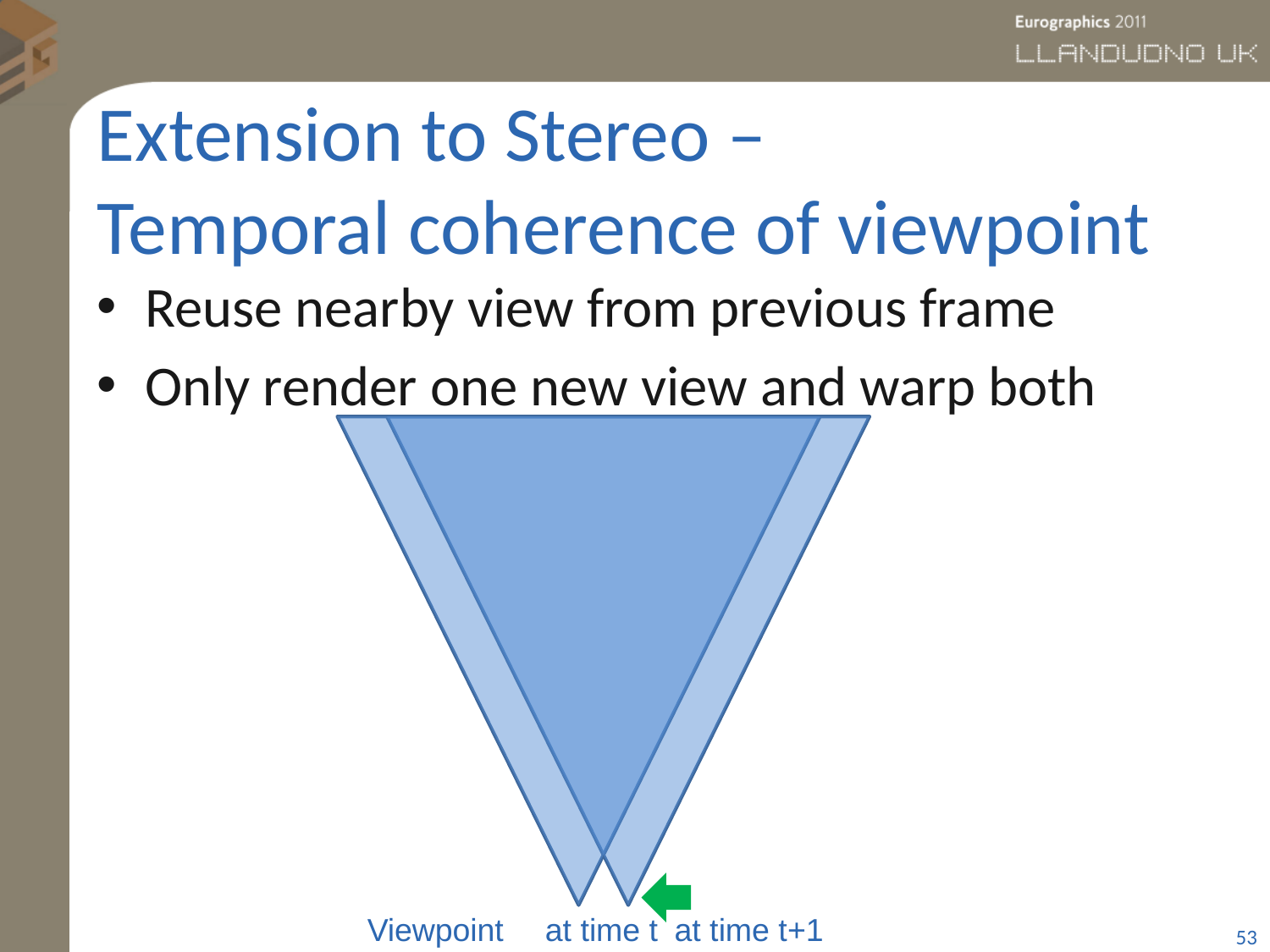

# Extension to Stereo – Temporal coherence of viewpoint
Reuse nearby view from previous frame
Only render one new view and warp both

at time t
Viewpoint
at time t+1
53